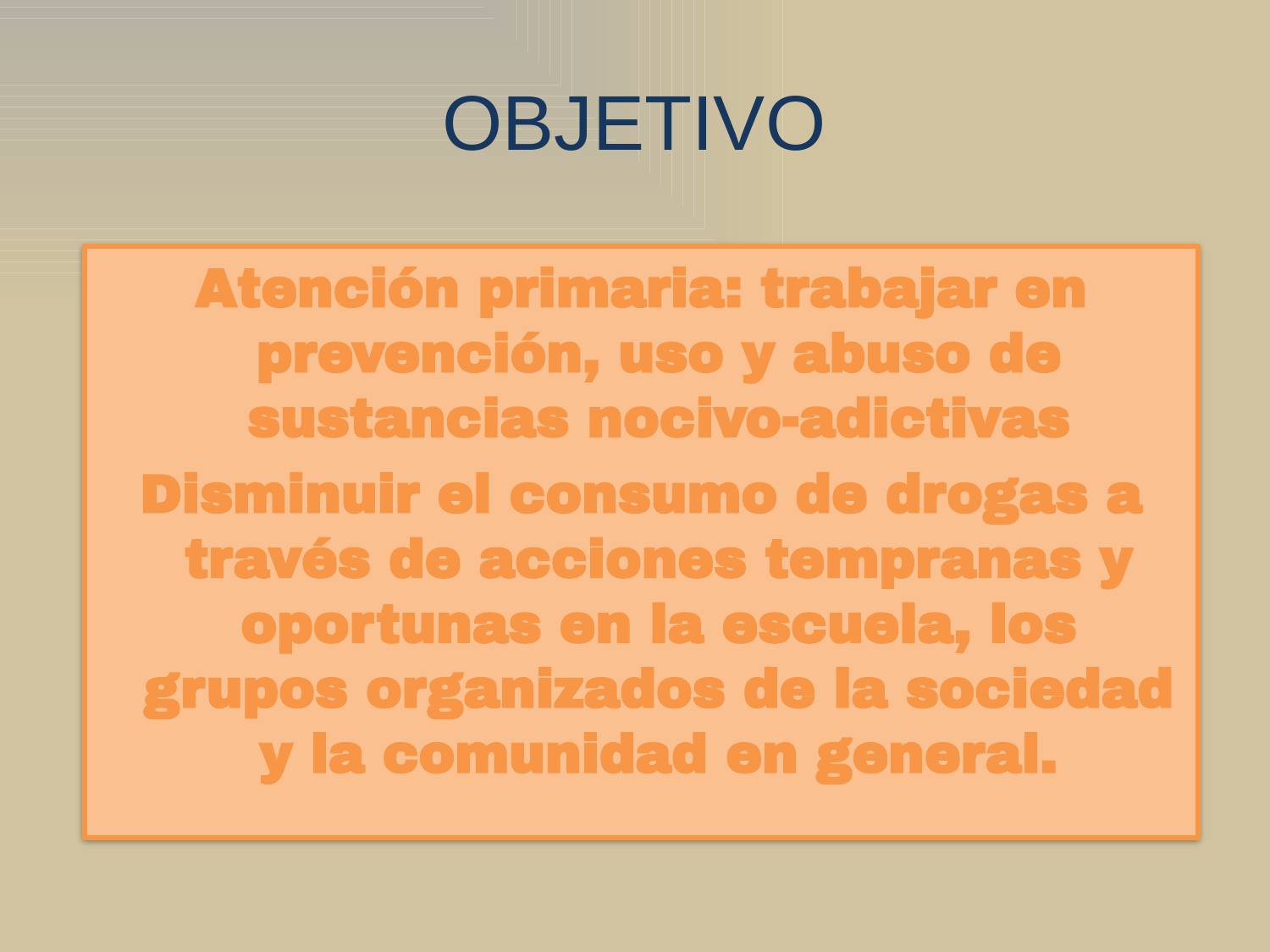

# OBJETIVO
Atención primaria: trabajar en prevención, uso y abuso de sustancias nocivo-adictivas
Disminuir el consumo de drogas a través de acciones tempranas y oportunas en la escuela, los grupos organizados de la sociedad y la comunidad en general.